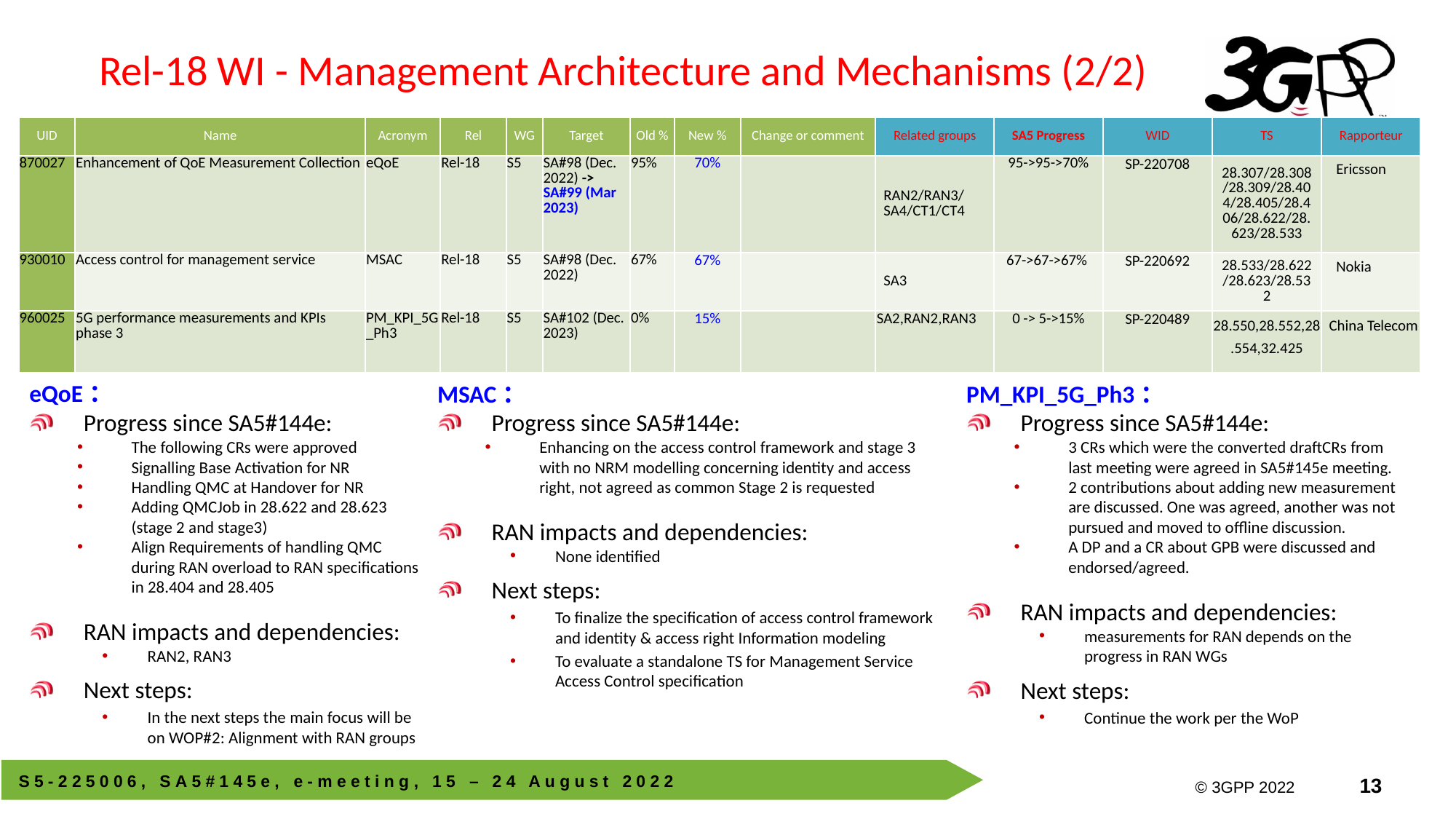

# Rel-18 WI - Management Architecture and Mechanisms (2/2)
| UID | Name | Acronym | Rel | WG | Target | Old % | New % | Change or comment | Related groups | SA5 Progress | WID | TS | Rapporteur |
| --- | --- | --- | --- | --- | --- | --- | --- | --- | --- | --- | --- | --- | --- |
| 870027 | Enhancement of QoE Measurement Collection | eQoE | Rel-18 | S5 | SA#98 (Dec. 2022) -> SA#99 (Mar 2023) | 95% | 70% |  | RAN2/RAN3/SA4/CT1/CT4 | 95->95->70% | SP-220708 | 28.307/28.308/28.309/28.404/28.405/28.406/28.622/28.623/28.533 | Ericsson |
| 930010 | Access control for management service | MSAC | Rel-18 | S5 | SA#98 (Dec. 2022) | 67% | 67% |  | SA3 | 67->67->67% | SP-220692 | 28.533/28.622/28.623/28.532 | Nokia |
| 960025 | 5G performance measurements and KPIs phase 3 | PM\_KPI\_5G\_Ph3 | Rel-18 | S5 | SA#102 (Dec. 2023) | 0% | 15% |  | SA2,RAN2,RAN3 | 0 -> 5->15% | SP-220489 | 28.550,28.552,28.554,32.425 | China Telecom |
eQoE：
Progress since SA5#144e:
The following CRs were approved
Signalling Base Activation for NR
Handling QMC at Handover for NR
Adding QMCJob in 28.622 and 28.623 (stage 2 and stage3)
Align Requirements of handling QMC during RAN overload to RAN specifications in 28.404 and 28.405

RAN impacts and dependencies:
RAN2, RAN3
Next steps:
In the next steps the main focus will be on WOP#2: Alignment with RAN groups
MSAC：
Progress since SA5#144e:
Enhancing on the access control framework and stage 3 with no NRM modelling concerning identity and access right, not agreed as common Stage 2 is requested

RAN impacts and dependencies:
None identified
Next steps:
To finalize the specification of access control framework and identity & access right Information modeling
To evaluate a standalone TS for Management Service Access Control specification
PM_KPI_5G_Ph3：
Progress since SA5#144e:
3 CRs which were the converted draftCRs from last meeting were agreed in SA5#145e meeting.
2 contributions about adding new measurement are discussed. One was agreed, another was not pursued and moved to offline discussion.
A DP and a CR about GPB were discussed and endorsed/agreed.

RAN impacts and dependencies:
measurements for RAN depends on the progress in RAN WGs
Next steps:
Continue the work per the WoP